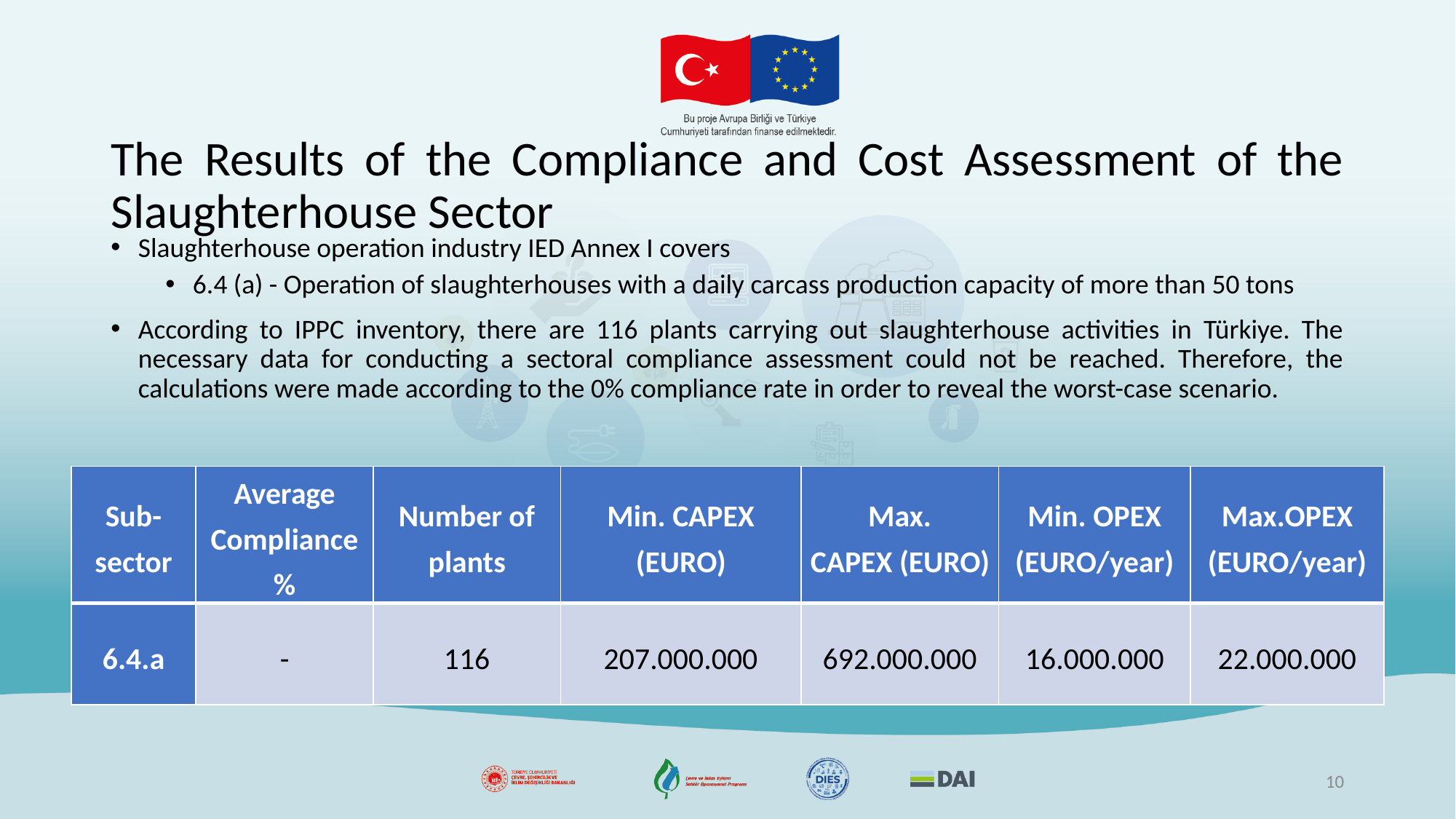

# The Results of the Compliance and Cost Assessment of the Slaughterhouse Sector
Slaughterhouse operation industry IED Annex I covers
6.4 (a) - Operation of slaughterhouses with a daily carcass production capacity of more than 50 tons
According to IPPC inventory, there are 116 plants carrying out slaughterhouse activities in Türkiye. The necessary data for conducting a sectoral compliance assessment could not be reached. Therefore, the calculations were made according to the 0% compliance rate in order to reveal the worst-case scenario.

| Sub-sector | Average Compliance % | Number of plants | Min. CAPEX (EURO) | Max. CAPEX (EURO) | Min. OPEX (EURO/year) | Max.OPEX (EURO/year) |
| --- | --- | --- | --- | --- | --- | --- |
| 6.4.a | - | 116 | 207.000.000 | 692.000.000 | 16.000.000 | 22.000.000 |
10